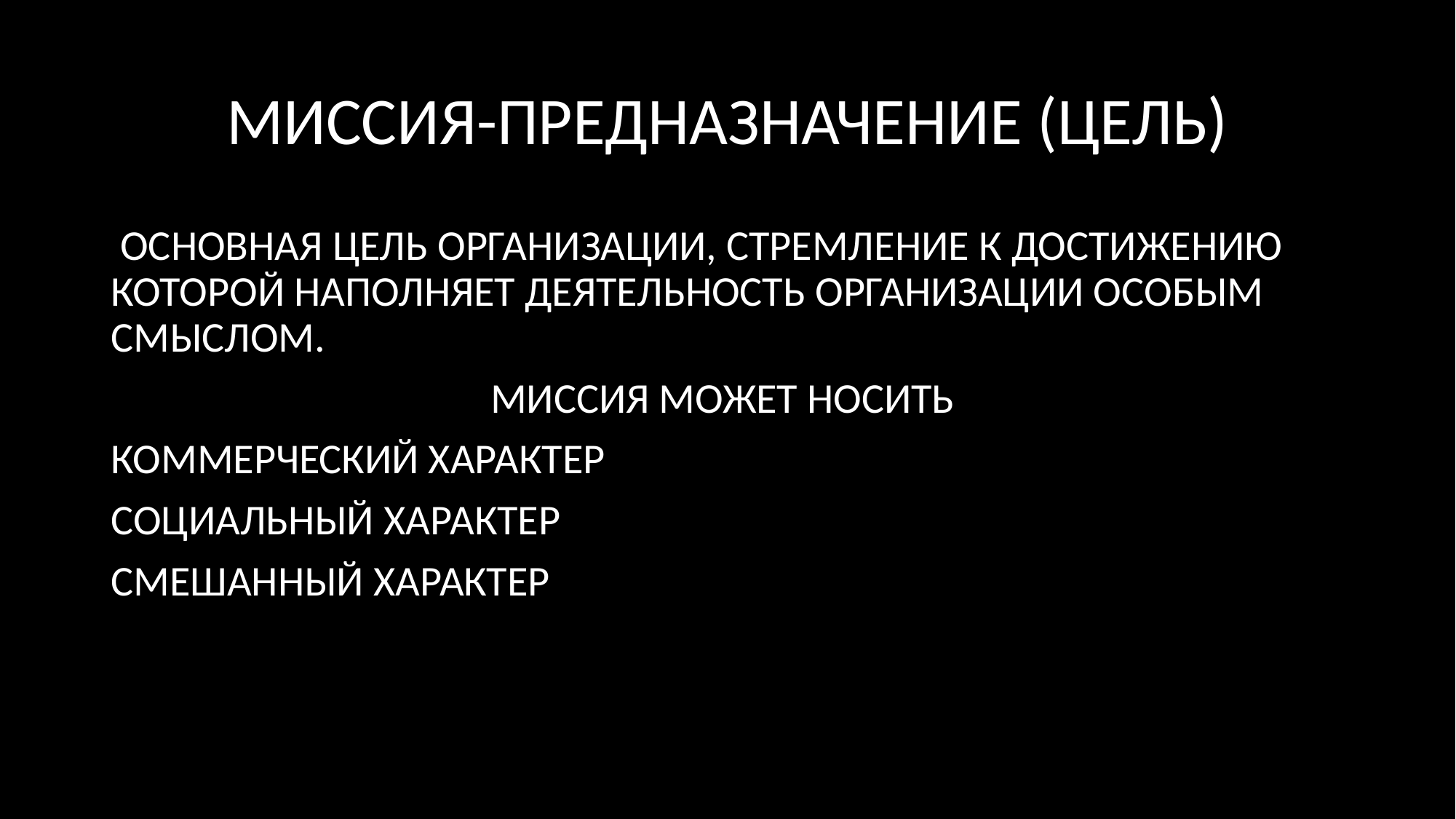

# МИССИЯ-ПРЕДНАЗНАЧЕНИЕ (ЦЕЛЬ)
 ОСНОВНАЯ ЦЕЛЬ ОРГАНИЗАЦИИ, СТРЕМЛЕНИЕ К ДОСТИЖЕНИЮ КОТОРОЙ НАПОЛНЯЕТ ДЕЯТЕЛЬНОСТЬ ОРГАНИЗАЦИИ ОСОБЫМ СМЫСЛОМ.
МИССИЯ МОЖЕТ НОСИТЬ
КОММЕРЧЕСКИЙ ХАРАКТЕР
СОЦИАЛЬНЫЙ ХАРАКТЕР
СМЕШАННЫЙ ХАРАКТЕР